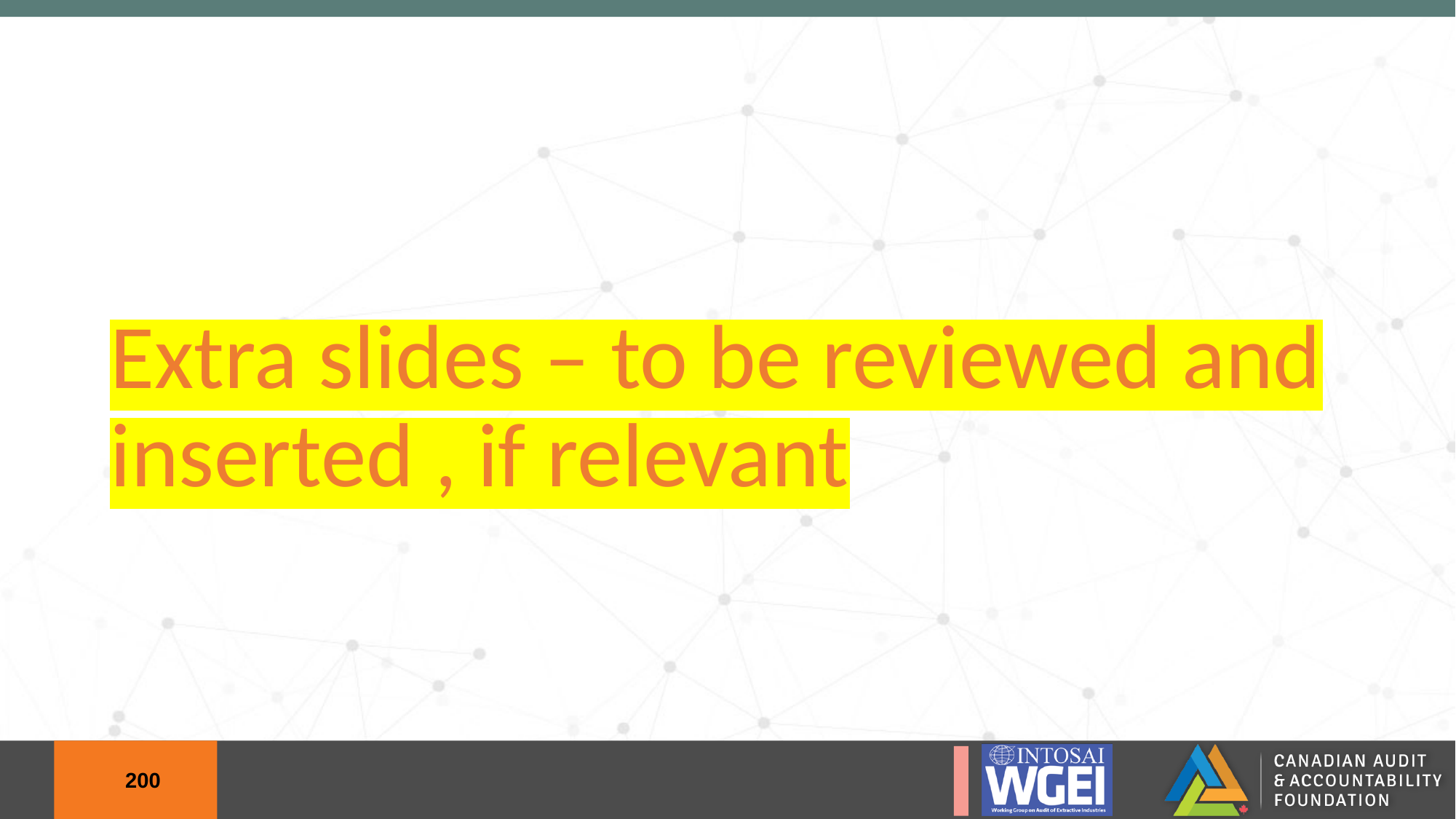

# Extra slides – to be reviewed and inserted , if relevant